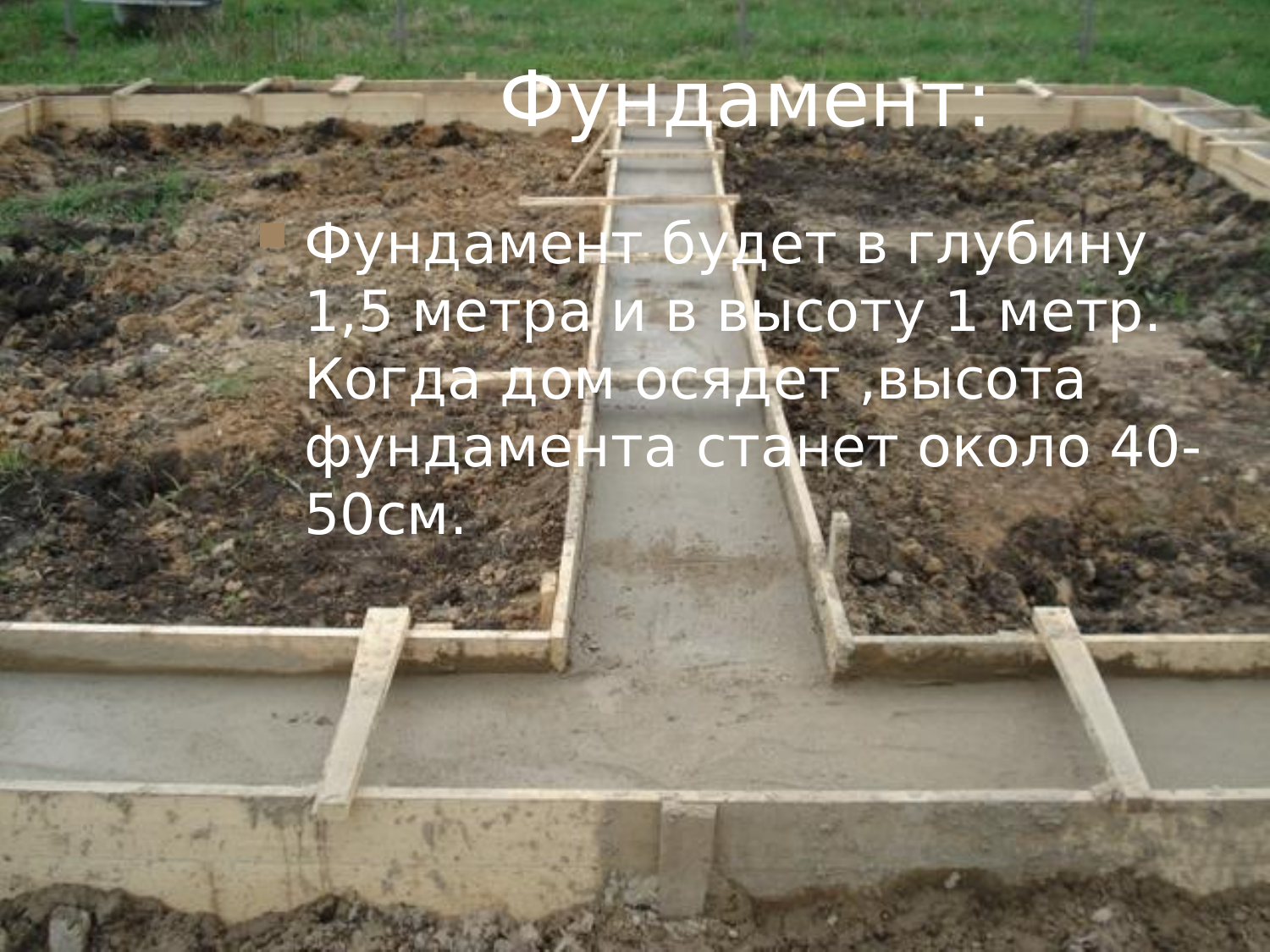

# Фундамент:
Фундамент будет в глубину 1,5 метра и в высоту 1 метр. Когда дом осядет ,высота фундамента станет около 40-50см.